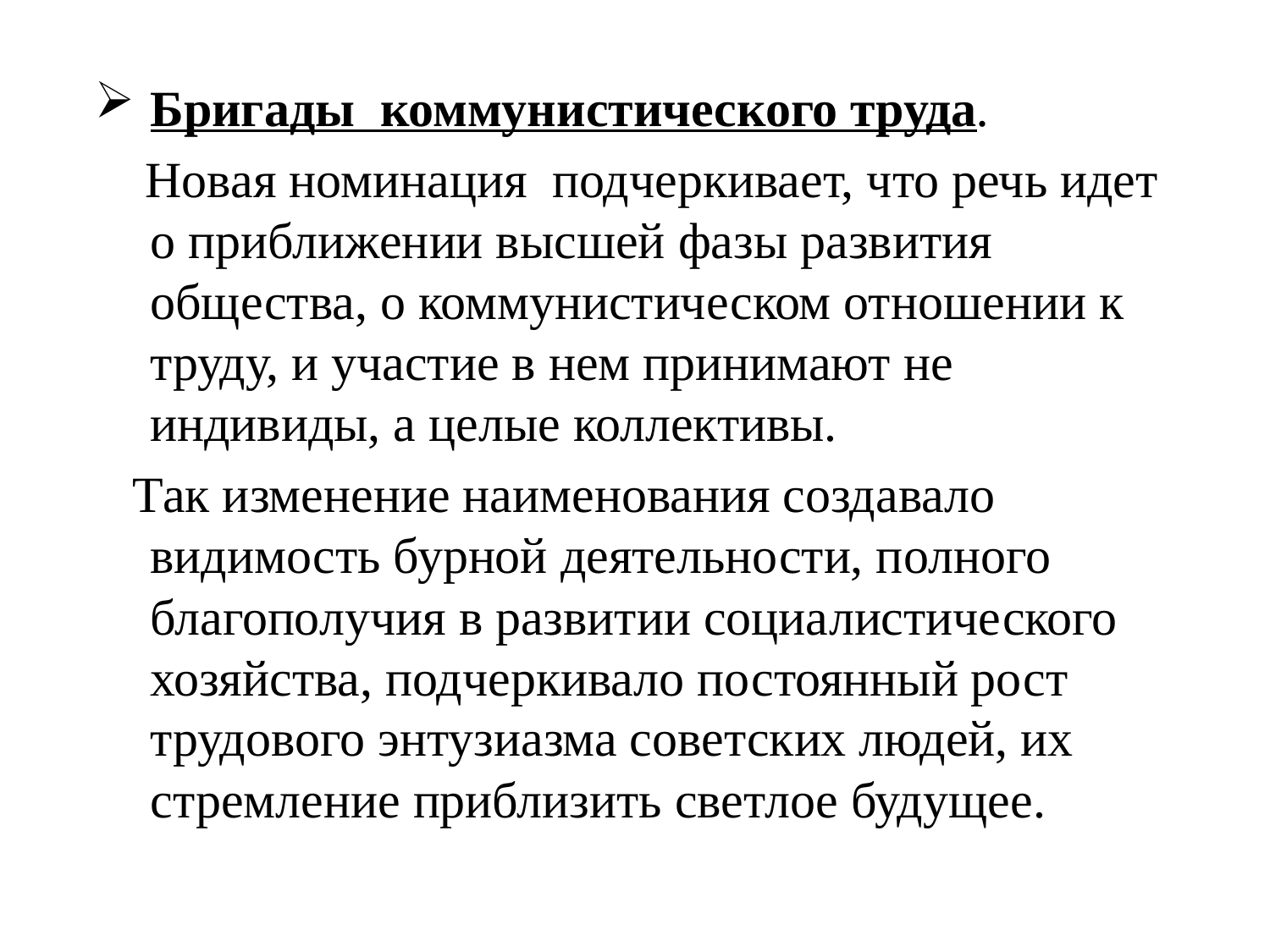

Бригады  коммунистического труда.
    Новая номинация  подчеркивает, что речь идет о приближении высшей фазы развития общества, о коммунистическом отношении к труду, и участие в нем принимают не индивиды, а целые коллективы.
   Так изменение наименования создавало видимость бурной деятельности, полного благополучия в развитии социалистического хозяйства, подчеркивало постоянный рост трудового энтузиазма советских людей, их стремление приблизить светлое будущее.